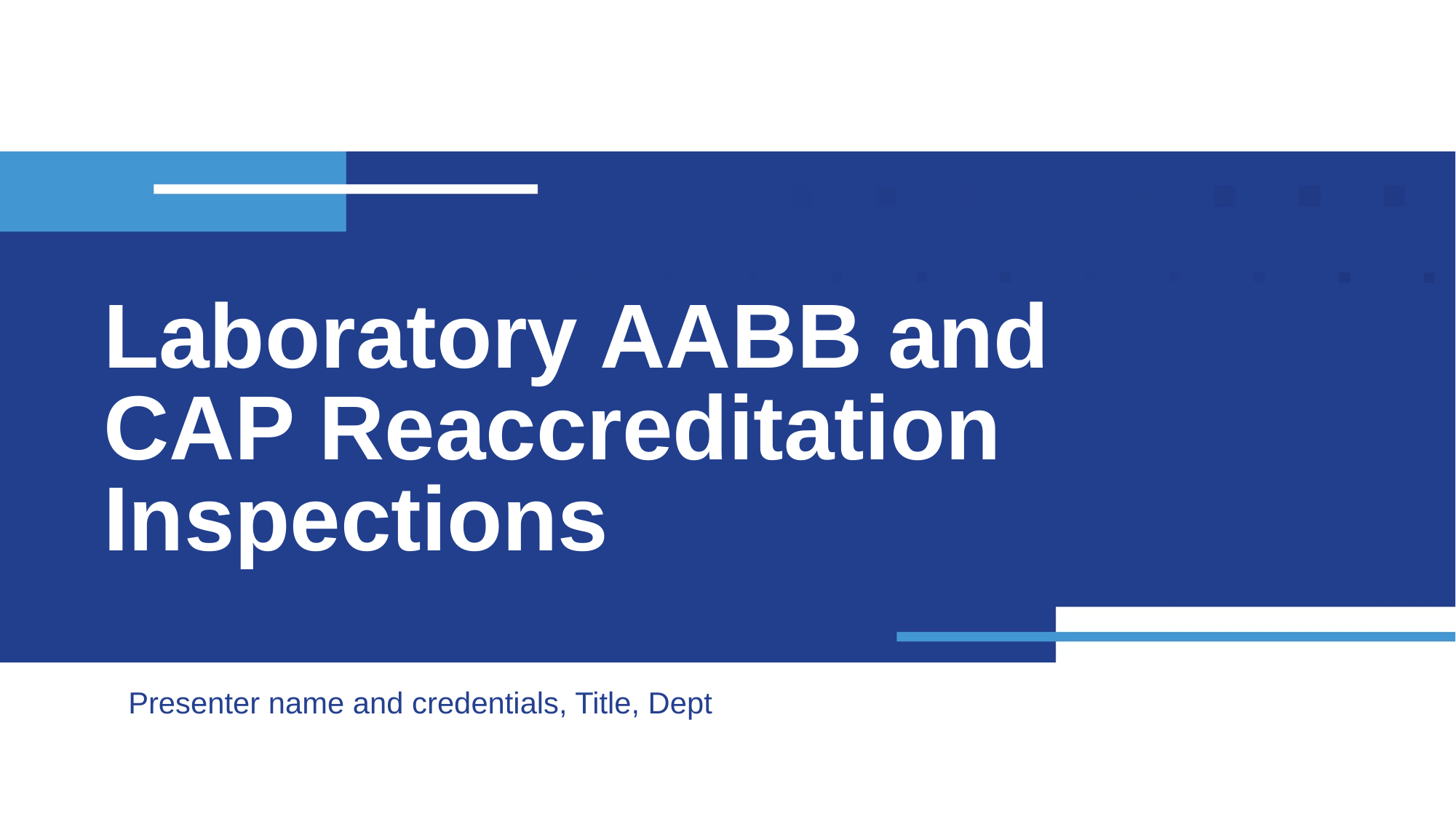

# Laboratory AABB and CAP Reaccreditation Inspections
Presenter name and credentials, Title, Dept